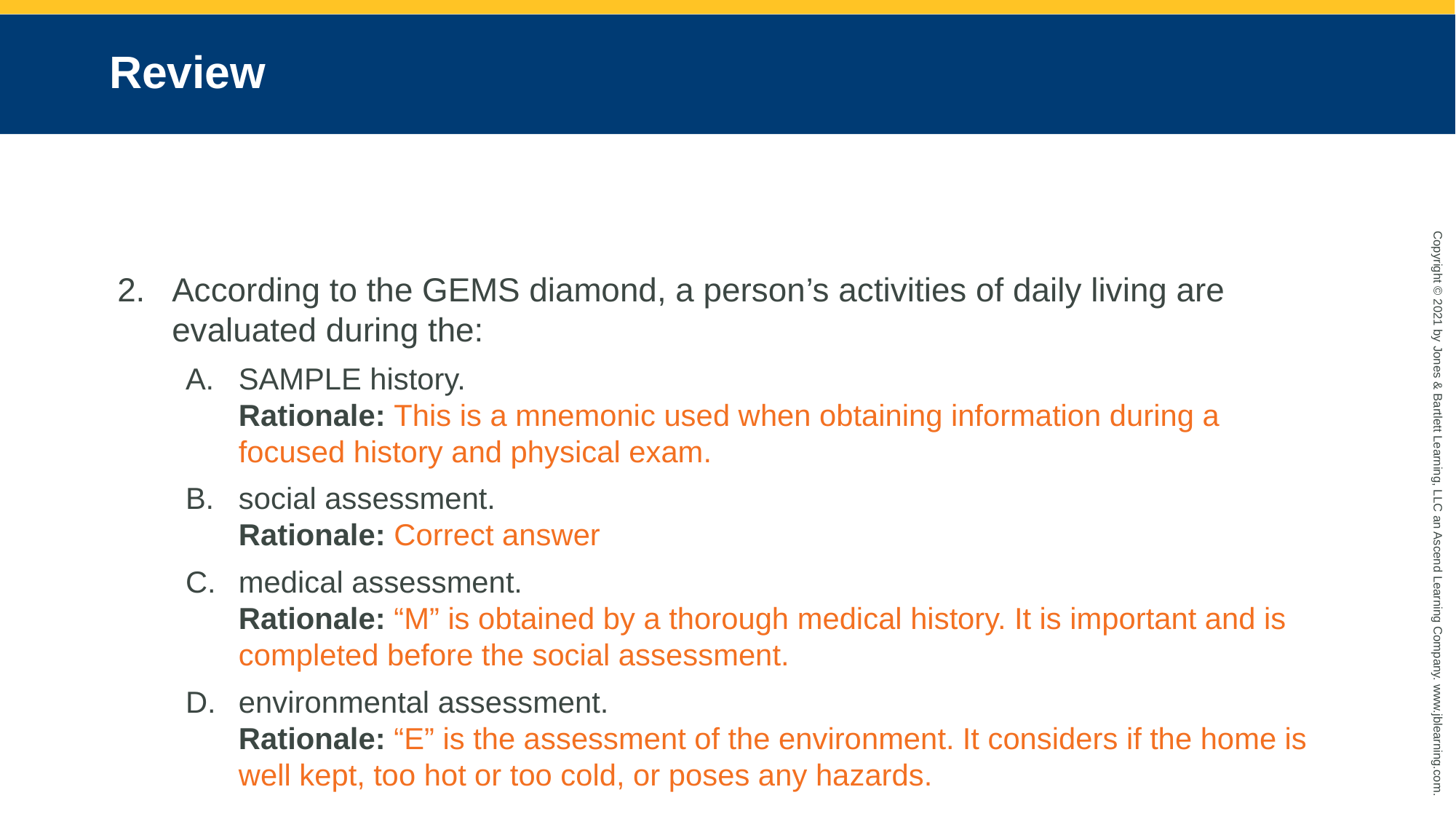

# Review
According to the GEMS diamond, a person’s activities of daily living are evaluated during the:
SAMPLE history.
Rationale: This is a mnemonic used when obtaining information during a focused history and physical exam.
social assessment.
Rationale: Correct answer
medical assessment.
Rationale: “M” is obtained by a thorough medical history. It is important and is completed before the social assessment.
environmental assessment.
Rationale: “E” is the assessment of the environment. It considers if the home is well kept, too hot or too cold, or poses any hazards.